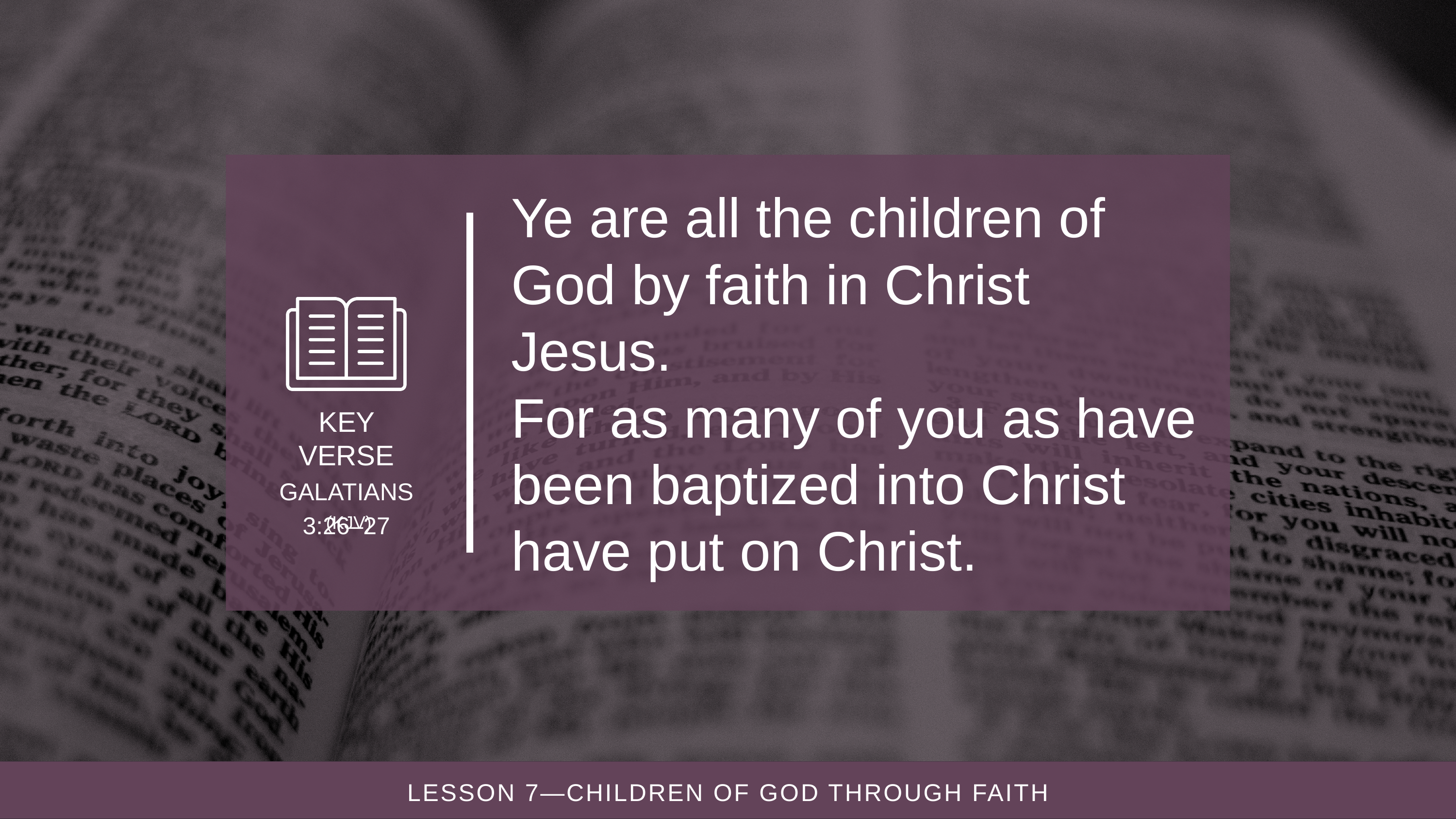

Ye are all the children of God by faith in Christ Jesus.
For as many of you as have been baptized into Christ have put on Christ.

(KJV)